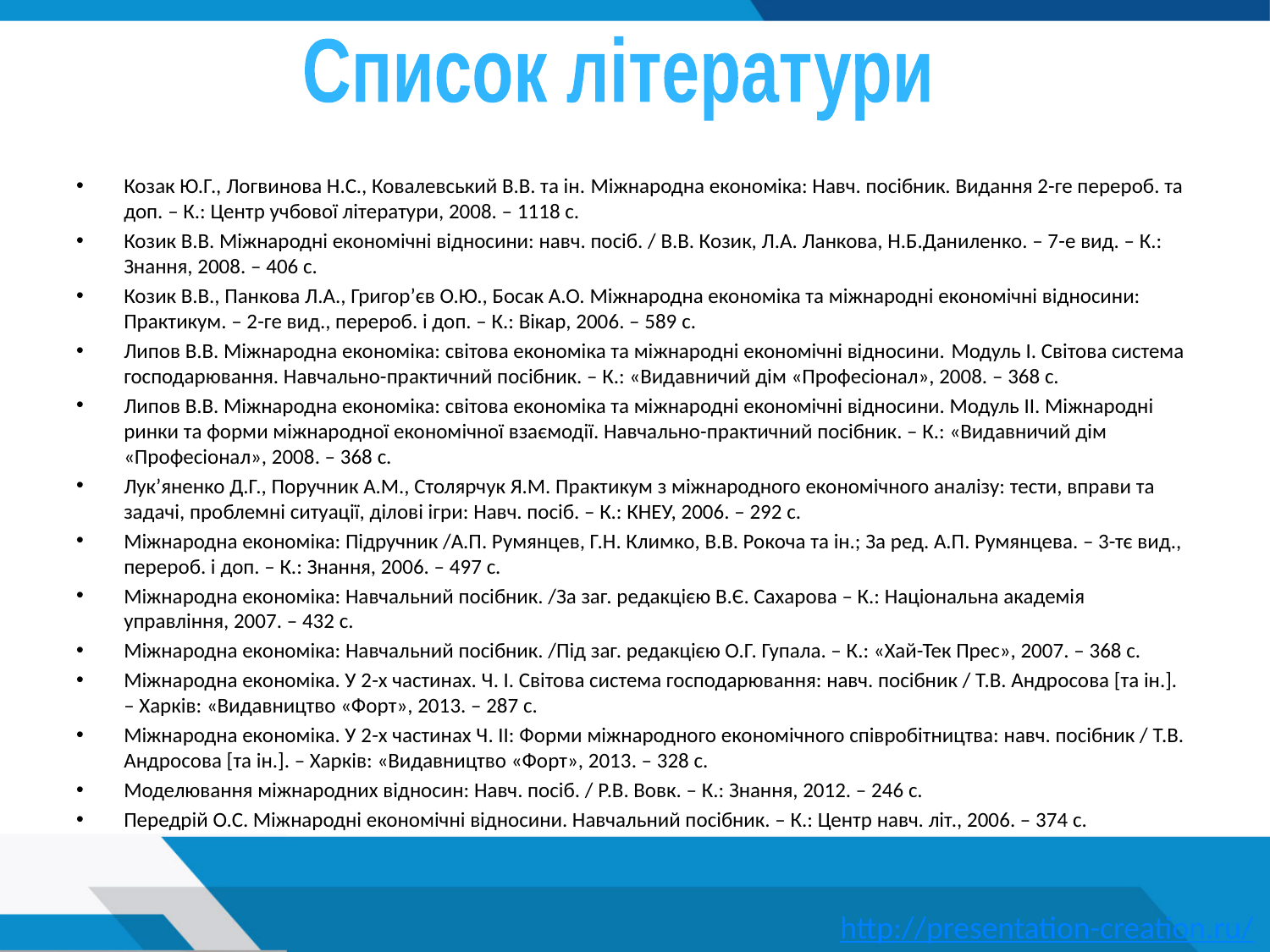

Список літератури
Козак Ю.Г., Логвинова Н.С., Ковалевський В.В. та ін. Міжнародна економіка: Навч. посібник. Видання 2-ге перероб. та доп. – К.: Центр учбової літератури, 2008. – 1118 с.
Козик В.В. Міжнародні економічні відносини: навч. посіб. / В.В. Козик, Л.А. Ланкова, Н.Б.Даниленко. – 7-е вид. – К.: Знання, 2008. – 406 с.
Козик В.В., Панкова Л.А., Григор’єв О.Ю., Босак А.О. Міжнародна економіка та міжнародні економічні відносини: Практикум. – 2-ге вид., перероб. і доп. – К.: Вікар, 2006. – 589 с.
Липов В.В. Міжнародна економіка: світова економіка та міжнародні економічні відносини. Модуль І. Світова система господарювання. Навчально-практичний посібник. – К.: «Видавничий дім «Професіонал», 2008. – 368 с.
Липов В.В. Міжнародна економіка: світова економіка та міжнародні економічні відносини. Модуль ІІ. Міжнародні ринки та форми міжнародної економічної взаємодії. Навчально-практичний посібник. – К.: «Видавничий дім «Професіонал», 2008. – 368 с.
Лук’яненко Д.Г., Поручник А.М., Столярчук Я.М. Практикум з міжнародного економічного аналізу: тести, вправи та задачі, проблемні ситуації, ділові ігри: Навч. посіб. – К.: КНЕУ, 2006. – 292 с.
Міжнародна економіка: Підручник /А.П. Румянцев, Г.Н. Климко, В.В. Рокоча та ін.; За ред. А.П. Румянцева. – 3-тє вид., перероб. і доп. – К.: Знання, 2006. – 497 с.
Міжнародна економіка: Навчальний посібник. /За заг. редакцією В.Є. Сахарова – К.: Національна академія управління, 2007. – 432 с.
Міжнародна економіка: Навчальний посібник. /Під заг. редакцією О.Г. Гупала. – К.: «Хай-Тек Прес», 2007. – 368 с.
Міжнародна економіка. У 2-х частинах. Ч. І. Світова система господарювання: навч. посібник / Т.В. Андросова [та ін.]. – Харків: «Видавництво «Форт», 2013. – 287 с.
Міжнародна економіка. У 2-х частинах Ч. ІІ: Форми міжнародного економічного співробітництва: навч. посібник / Т.В. Андросова [та ін.]. – Харків: «Видавництво «Форт», 2013. – 328 с.
Моделювання міжнародних відносин: Навч. посіб. / Р.В. Вовк. – К.: Знання, 2012. – 246 с.
Передрій О.С. Міжнародні економічні відносини. Навчальний посібник. – К.: Центр навч. літ., 2006. – 374 с.